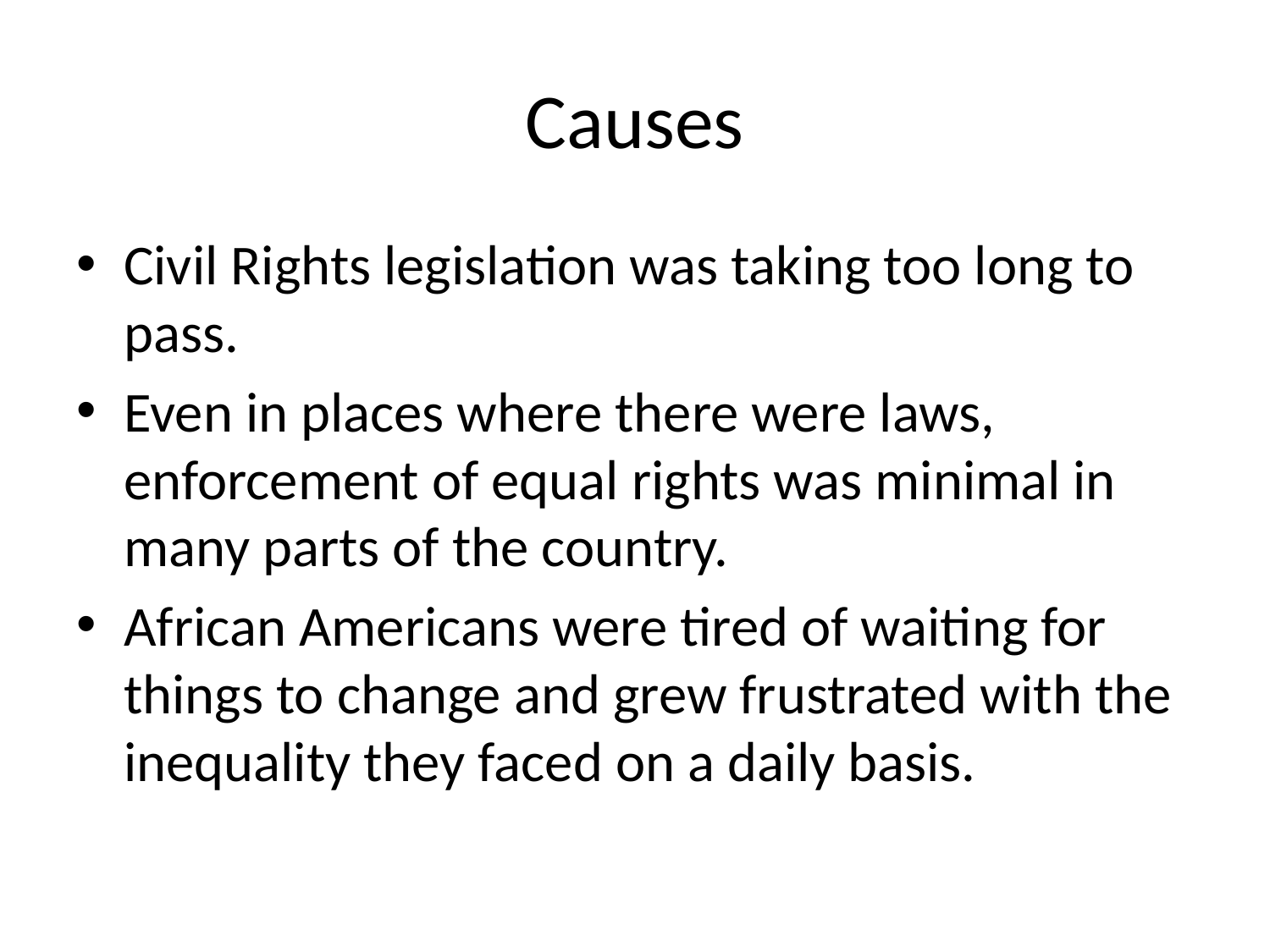

# Causes
Civil Rights legislation was taking too long to pass.
Even in places where there were laws, enforcement of equal rights was minimal in many parts of the country.
African Americans were tired of waiting for things to change and grew frustrated with the inequality they faced on a daily basis.